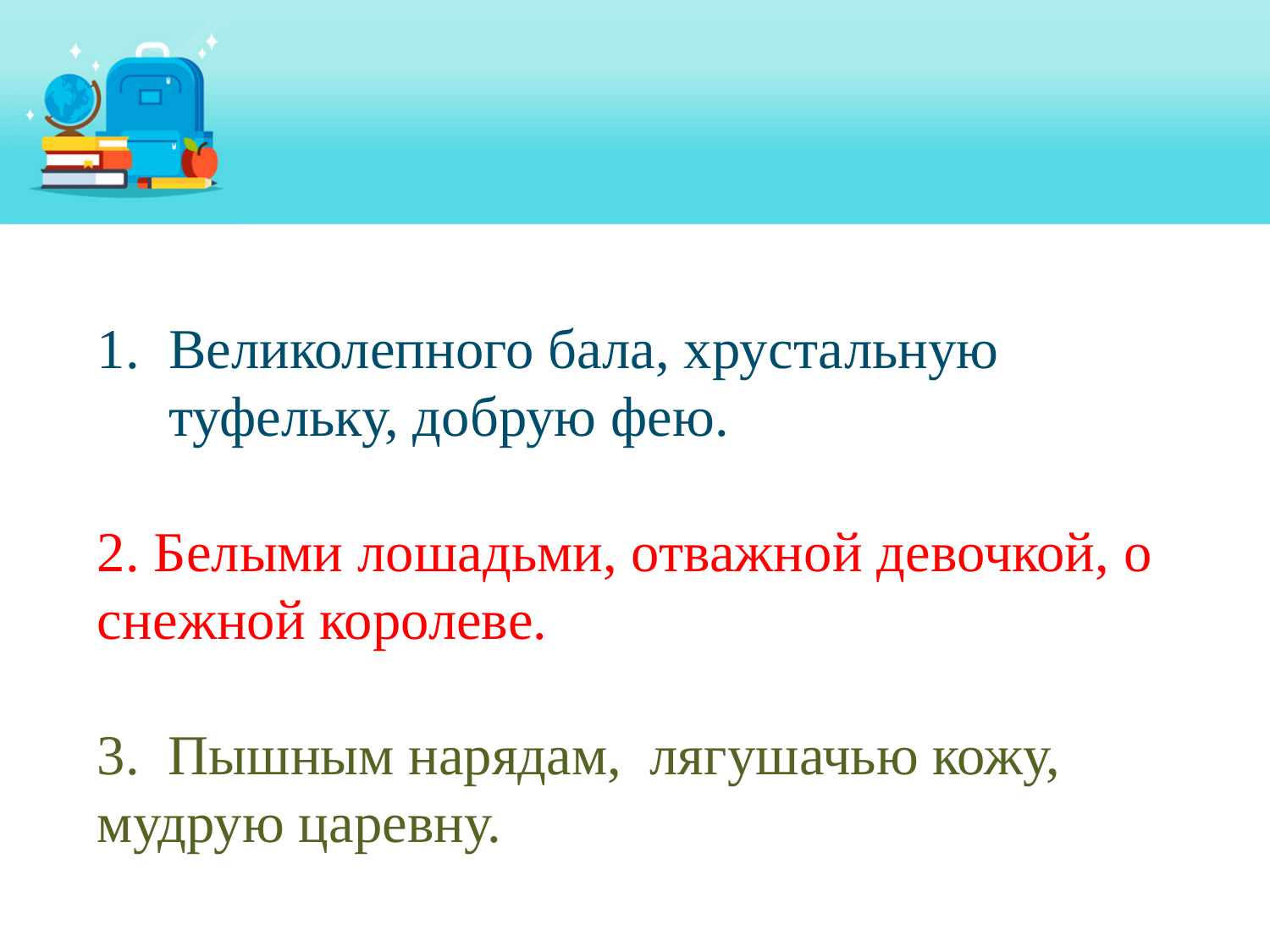

#
Великолепного бала, хрустальную туфельку, добрую фею.

2. Белыми лошадьми, отважной девочкой, о снежной королеве.

3.  Пышным нарядам,  лягушачью кожу,  мудрую царевну.